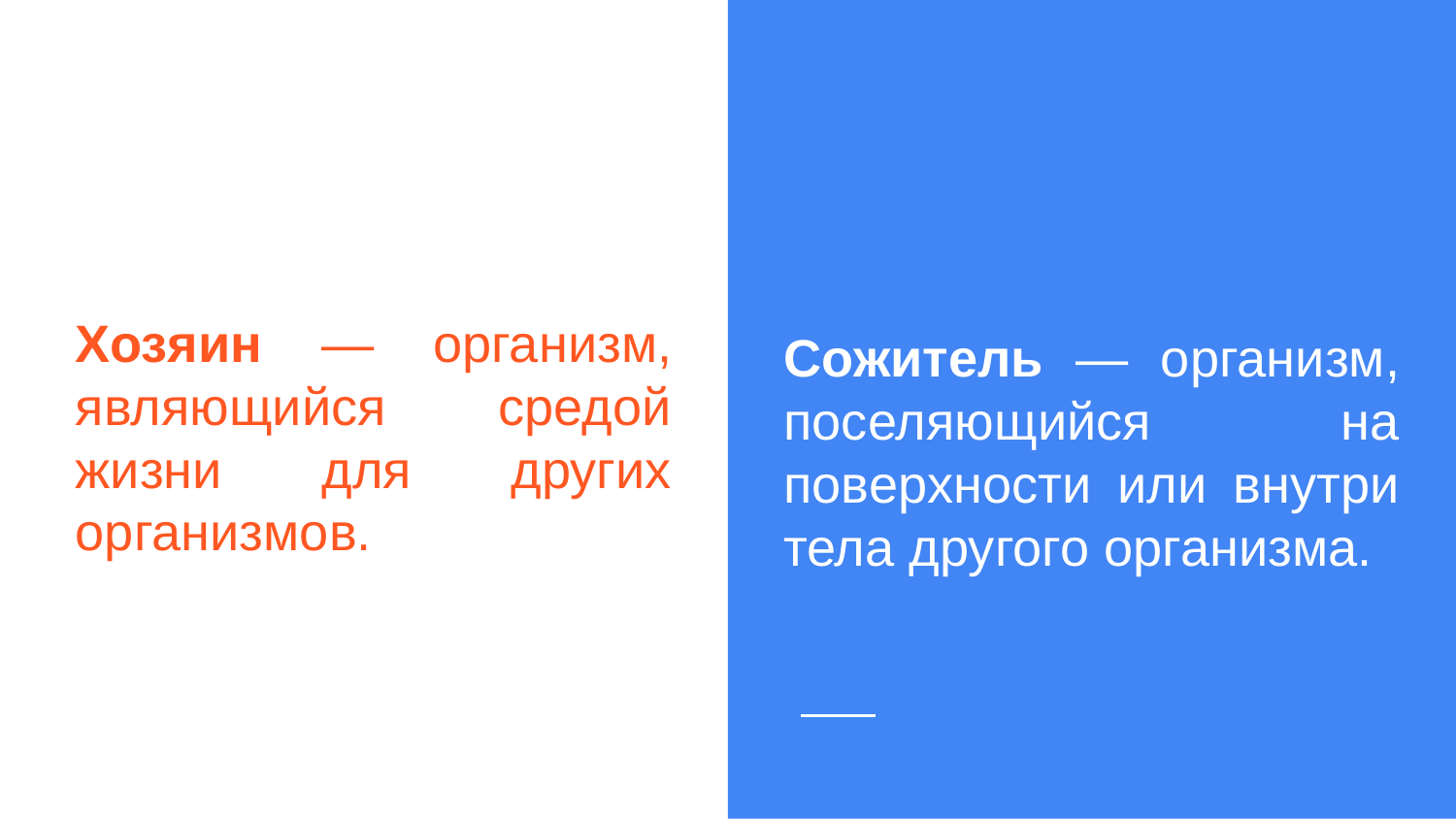

Сожитель — организм, поселяющийся на поверхности или внутри тела другого организма.
# Хозяин — организм, являющийся средой жизни для других организмов.